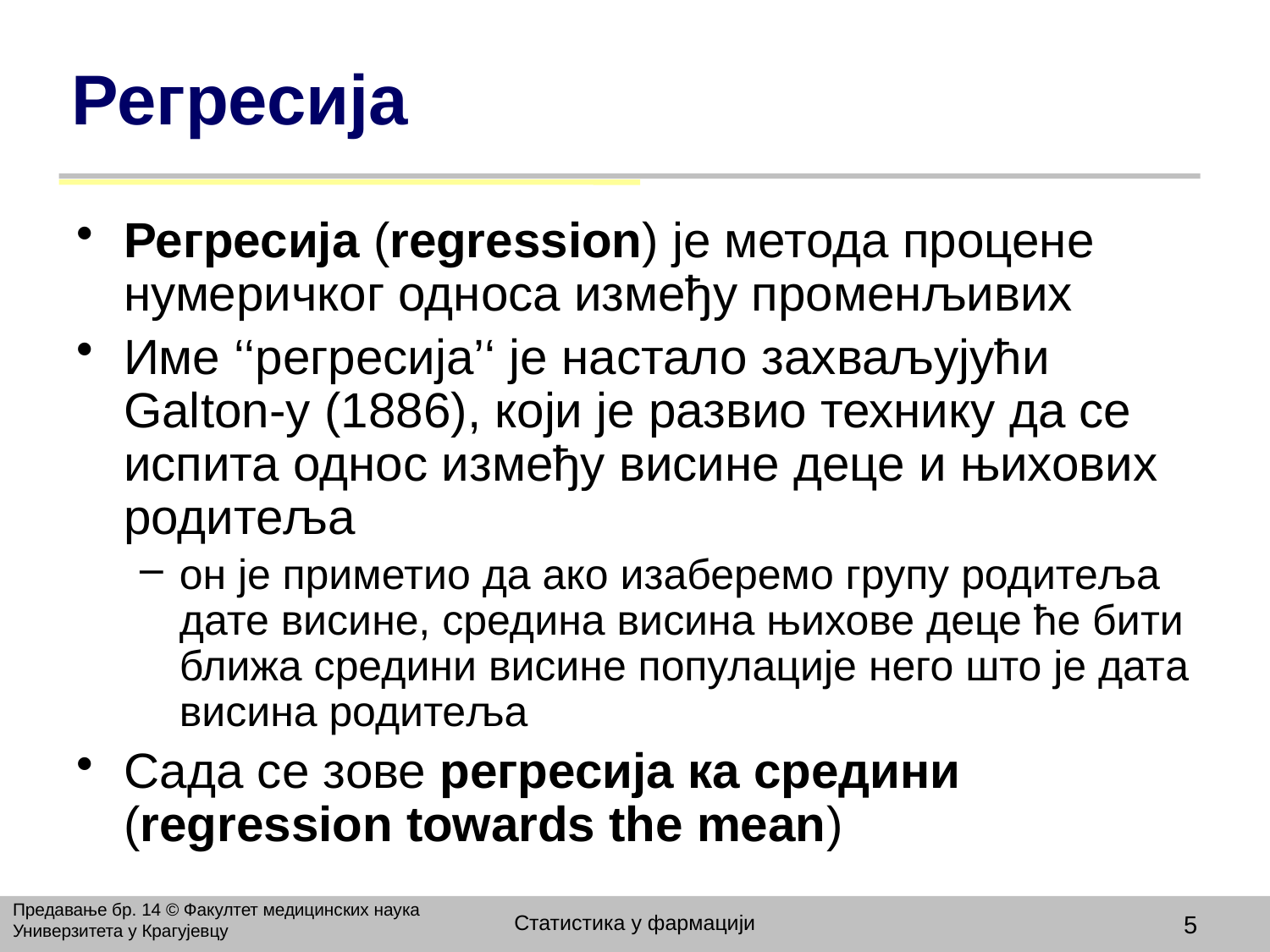

# Регресија
Регресија (regression) је метода процене нумеричког односа између променљивих
Име ‘‘регресија’‘ је настало захваљујући Galton-у (1886), који је развио технику да се испита однос између висине деце и њихових родитеља
он је приметио да ако изаберемо групу родитеља дате висине, средина висина њихове деце ће бити ближа средини висине популације него што је дата висина родитеља
Сада се зове регресија ка средини (regression towards the mean)
Предавање бр. 14 © Факултет медицинских наука Универзитета у Крагујевцу
Статистика у фармацији
5